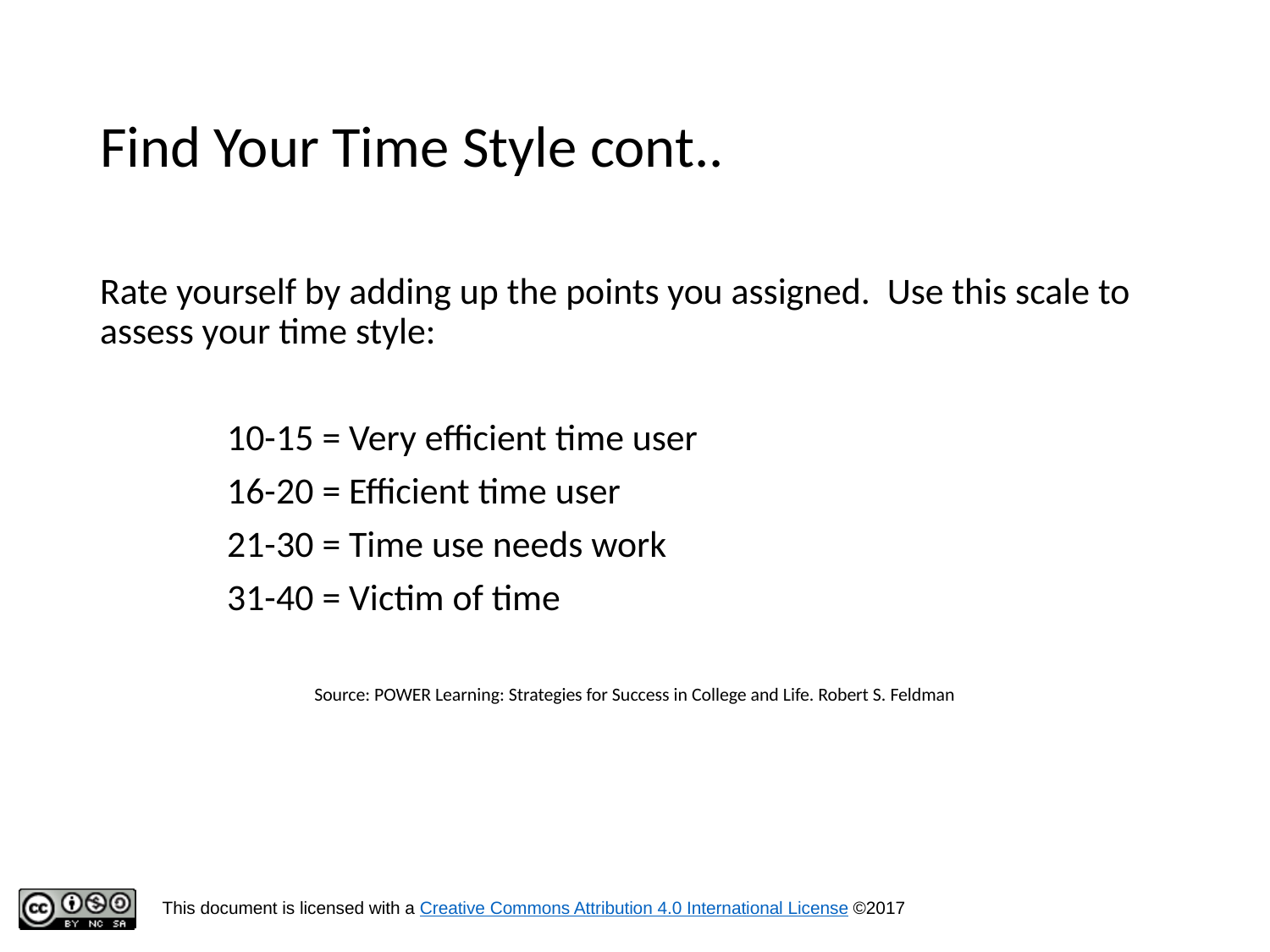

# Find Your Time Style cont..
Rate yourself by adding up the points you assigned.  Use this scale to assess your time style:

	10-15 = Very efficient time user
	16-20 = Efficient time user
	21-30 = Time use needs work
	31-40 = Victim of time

Source: POWER Learning: Strategies for Success in College and Life. Robert S. Feldman